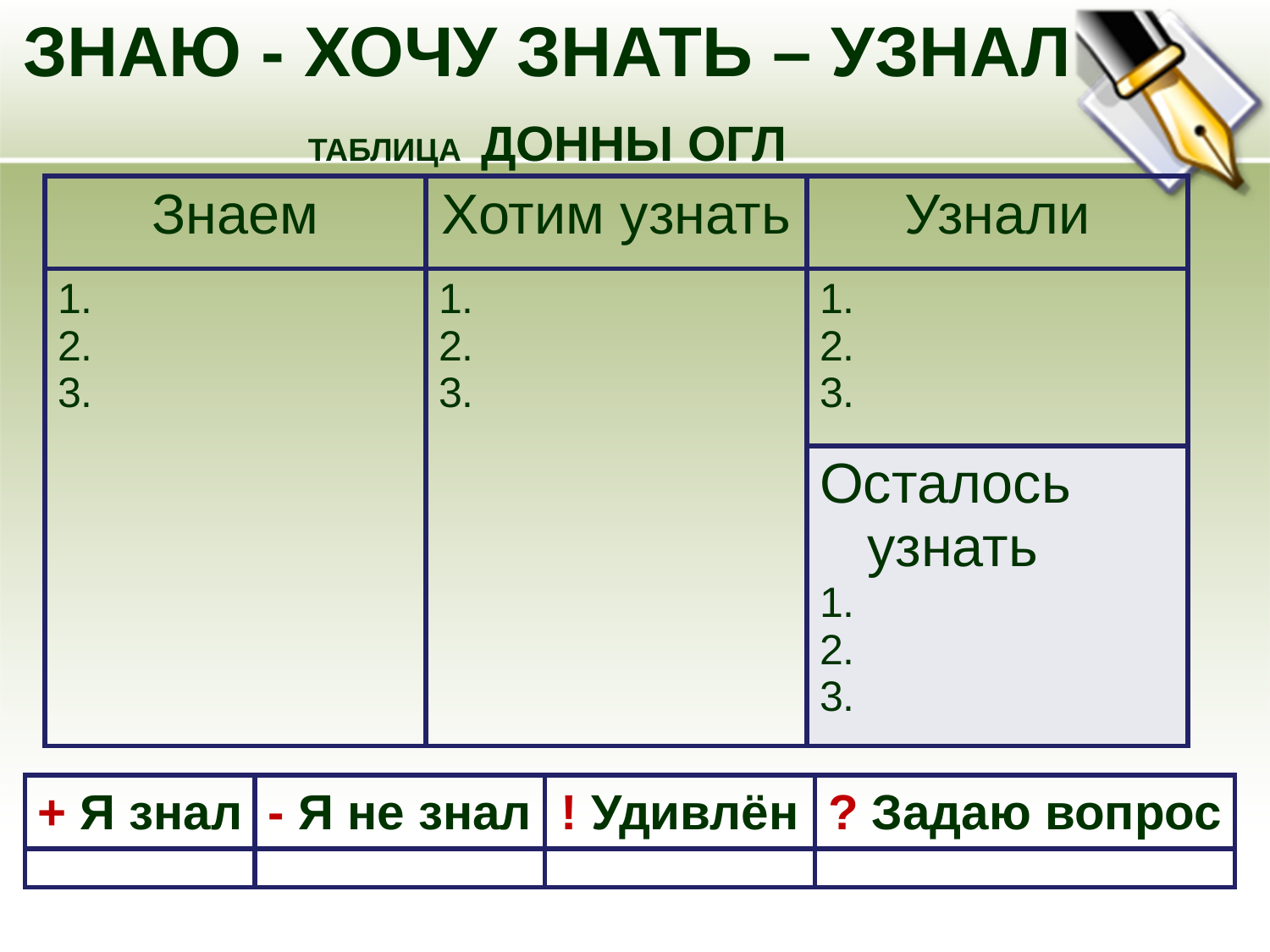

ЗНАЮ - ХОЧУ ЗНАТЬ – УЗНАЛ
ТАБЛИЦА ДОННЫ ОГЛ
| Знаем | Хотим узнать | Узнали |
| --- | --- | --- |
| 1. 2. 3. | 1. 2. 3. | 1. 2. 3. |
|  |  | Осталось узнать 1. 2. 3. |
| + Я знал | - Я не знал | ! Удивлён | ? Задаю вопрос |
| --- | --- | --- | --- |
|  |  |  |  |